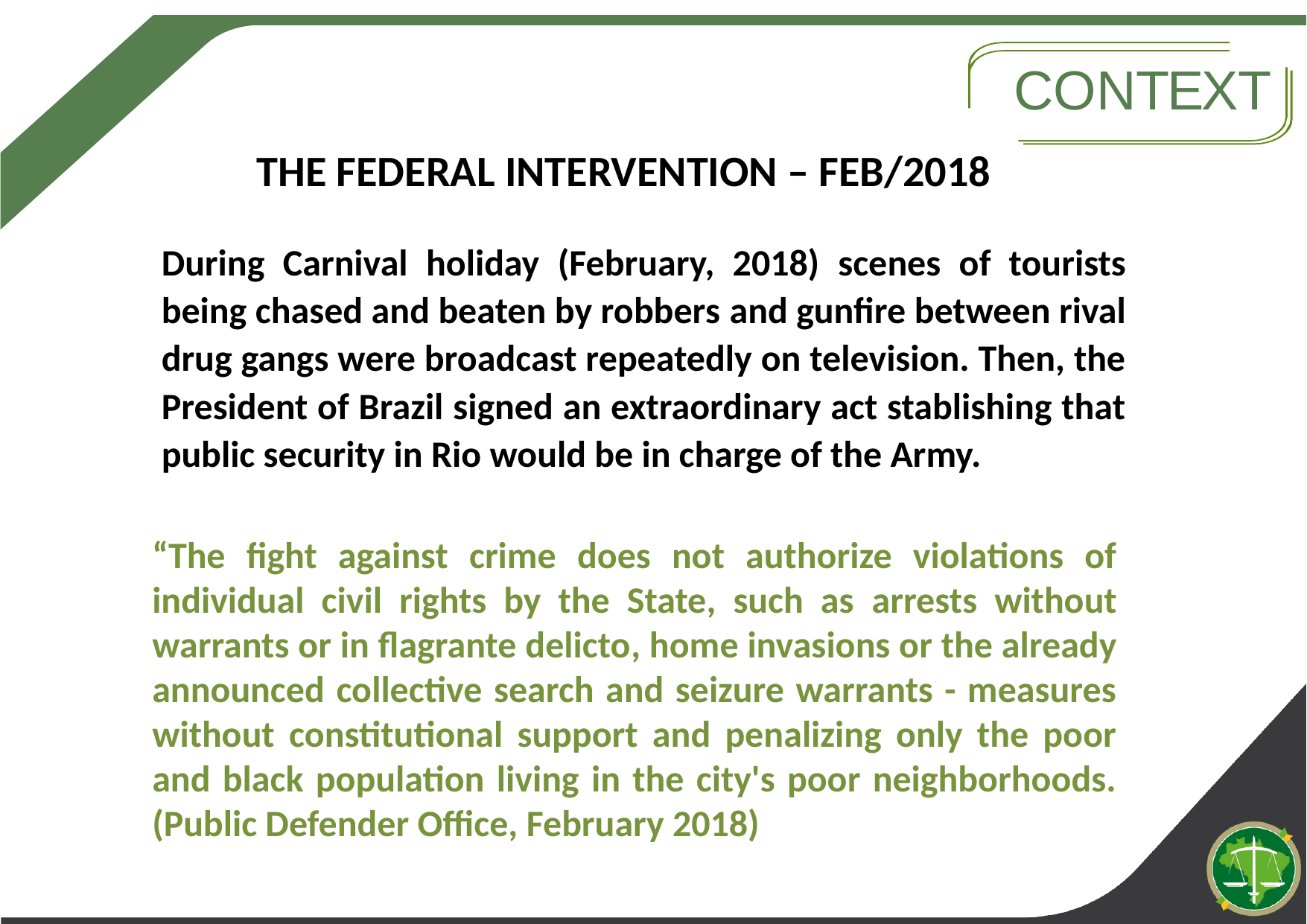

# CONTEXT

THE FEDERAL INTERVENTION – FEB/2018
During Carnival holiday (February, 2018) scenes of tourists being chased and beaten by robbers and gunfire between rival drug gangs were broadcast repeatedly on television. Then, the President of Brazil signed an extraordinary act stablishing that public security in Rio would be in charge of the Army.
“The fight against crime does not authorize violations of individual civil rights by the State, such as arrests without warrants or in flagrante delicto, home invasions or the already announced collective search and seizure warrants - measures without constitutional support and penalizing only the poor and black population living in the city's poor neighborhoods. (Public Defender Office, February 2018)